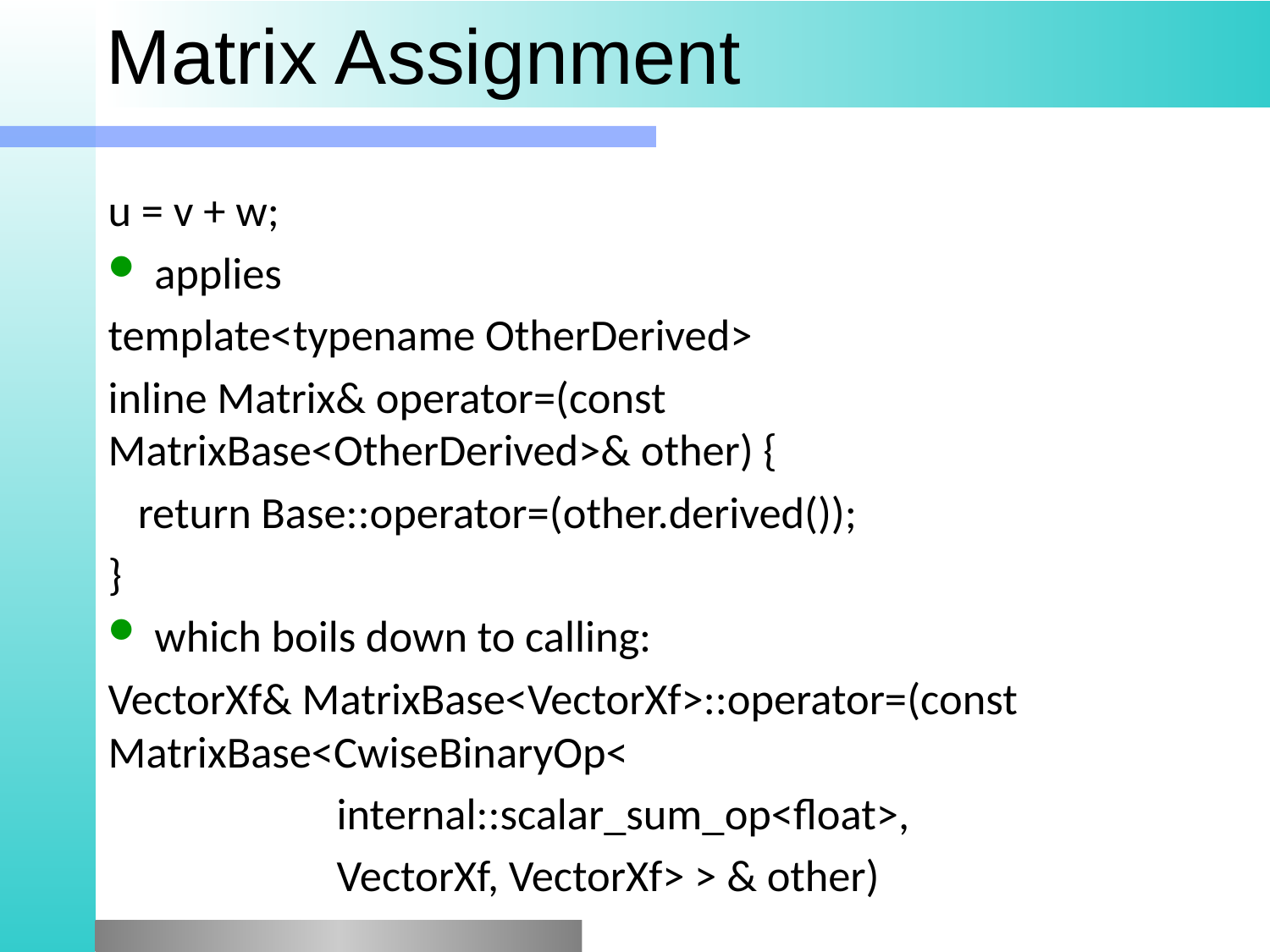

# Matrix Assignment
u = v + w;
applies
template<typename OtherDerived>
inline Matrix& operator=(const MatrixBase<OtherDerived>& other) {
   return Base::operator=(other.derived());
}
which boils down to calling:
VectorXf& MatrixBase<VectorXf>::operator=(const MatrixBase<CwiseBinaryOp<
		internal::scalar_sum_op<float>,
		VectorXf, VectorXf> > & other)